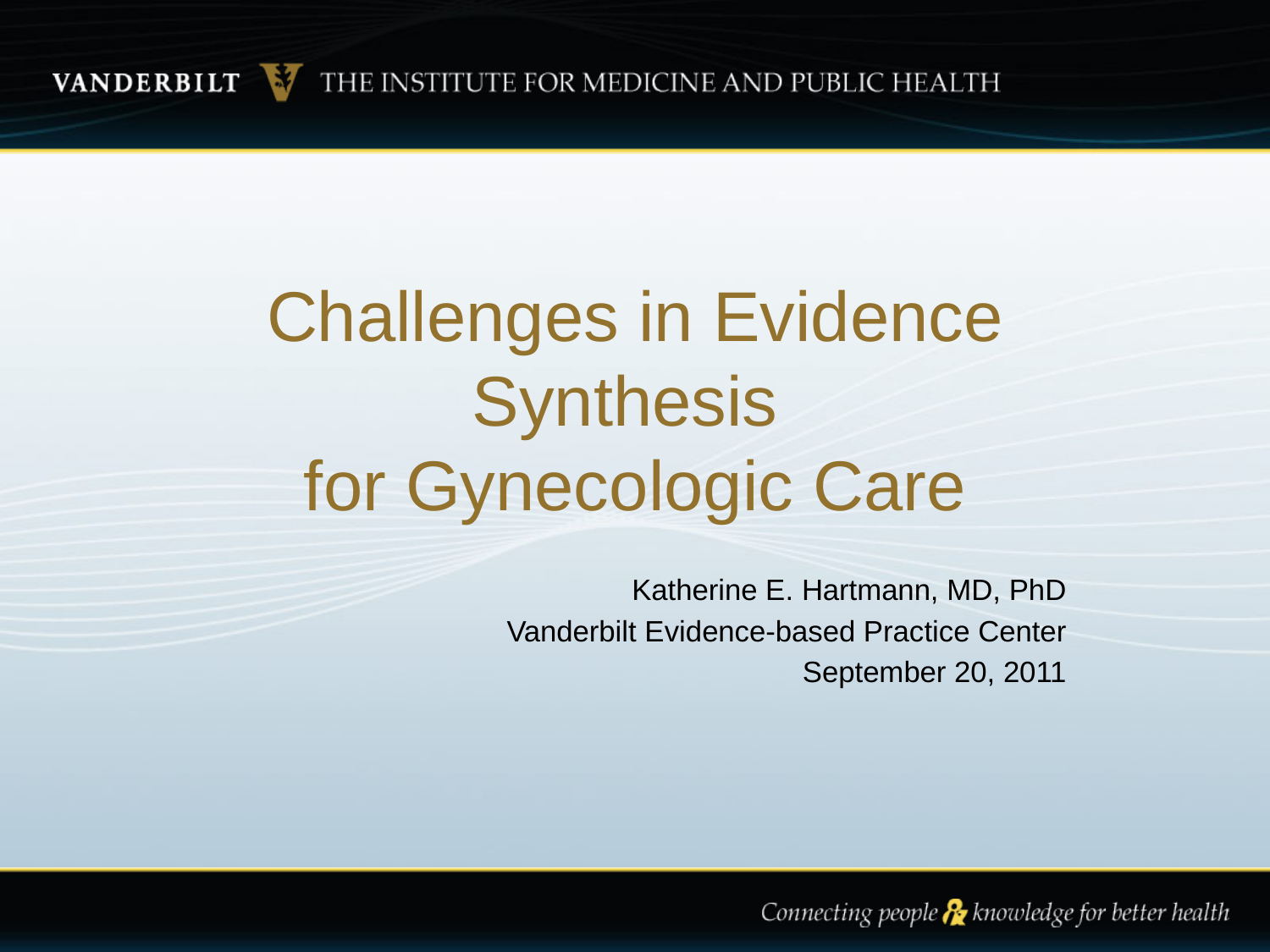

# Challenges in Evidence Synthesis for Gynecologic Care

Katherine E. Hartmann, MD, PhD
Vanderbilt Evidence-based Practice Center
September 20, 2011